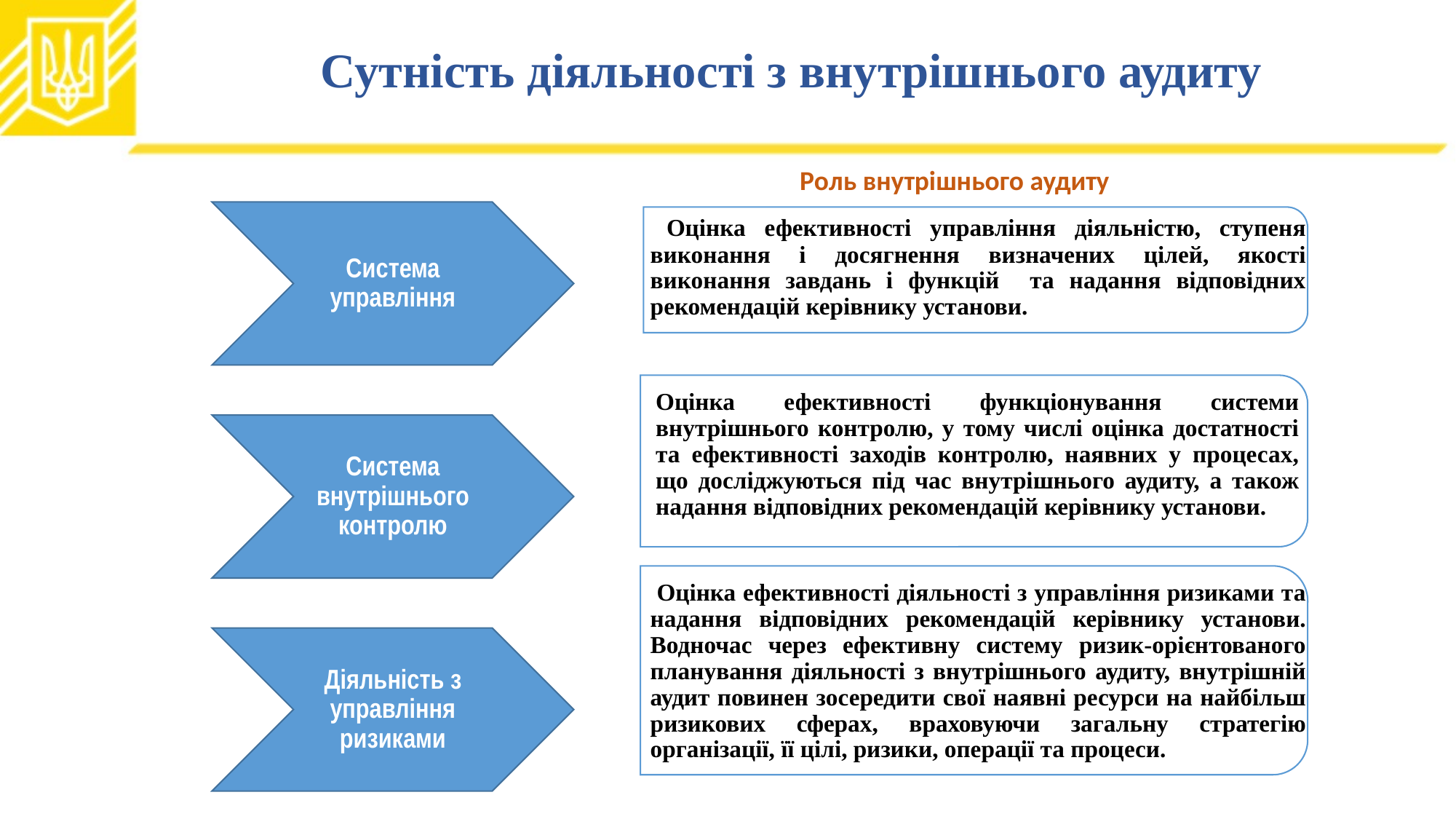

# Сутність діяльності з внутрішнього аудиту
Роль внутрішнього аудиту
Система управління

 Оцінка ефективності управління діяльністю, ступеня виконання і досягнення визначених цілей, якості виконання завдань і функцій  та надання відповідних рекомендацій керівнику установи.

Система управління

Оцінка ефективності функціонування системи внутрішнього контролю, у тому числі оцінка достатності та ефективності заходів контролю, наявних у процесах, що досліджуються під час внутрішнього аудиту, а також надання відповідних рекомендацій керівнику установи.
Система внутрішнього контролю

 Оцінка ефективності діяльності з управління ризиками та надання відповідних рекомендацій керівнику установи. Водночас через ефективну систему ризик-орієнтованого планування діяльності з внутрішнього аудиту, внутрішній аудит повинен зосередити свої наявні ресурси на найбільш ризикових сферах, враховуючи загальну стратегію організації, її цілі, ризики, операції та процеси.
Діяльність з управління ризиками
© Міністерство фінансів України